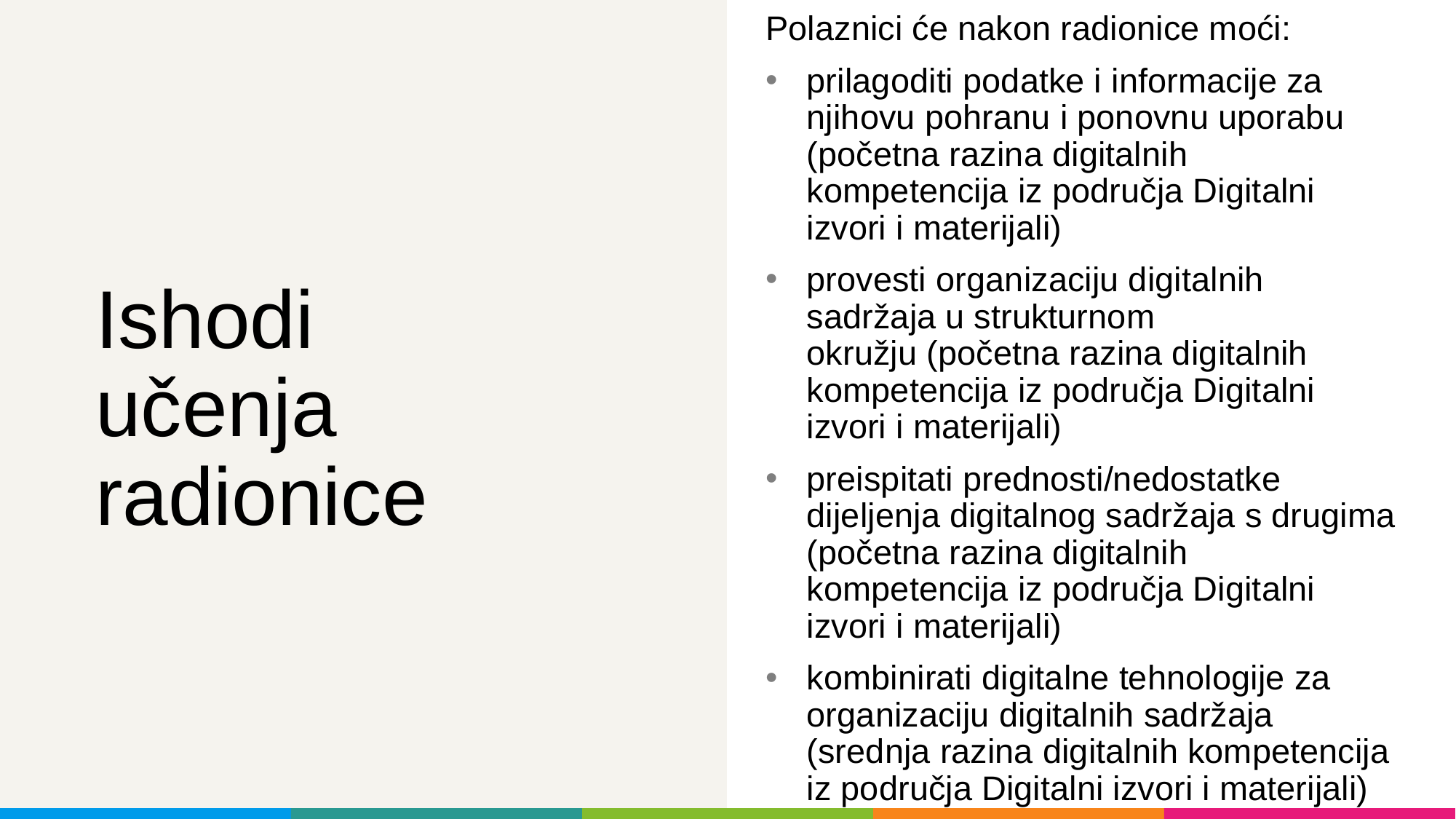

Polaznici će nakon radionice moći:
prilagoditi podatke i informacije za njihovu pohranu i ponovnu uporabu (početna razina digitalnih kompetencija iz područja Digitalni izvori i materijali)
provesti organizaciju digitalnih sadržaja u strukturnom okružju (početna razina digitalnih kompetencija iz područja Digitalni izvori i materijali)
preispitati prednosti/nedostatke dijeljenja digitalnog sadržaja s drugima (početna razina digitalnih kompetencija iz područja Digitalni izvori i materijali)
kombinirati digitalne tehnologije za organizaciju digitalnih sadržaja (srednja razina digitalnih kompetencija iz područja Digitalni izvori i materijali)
# Ishodi učenja radionice